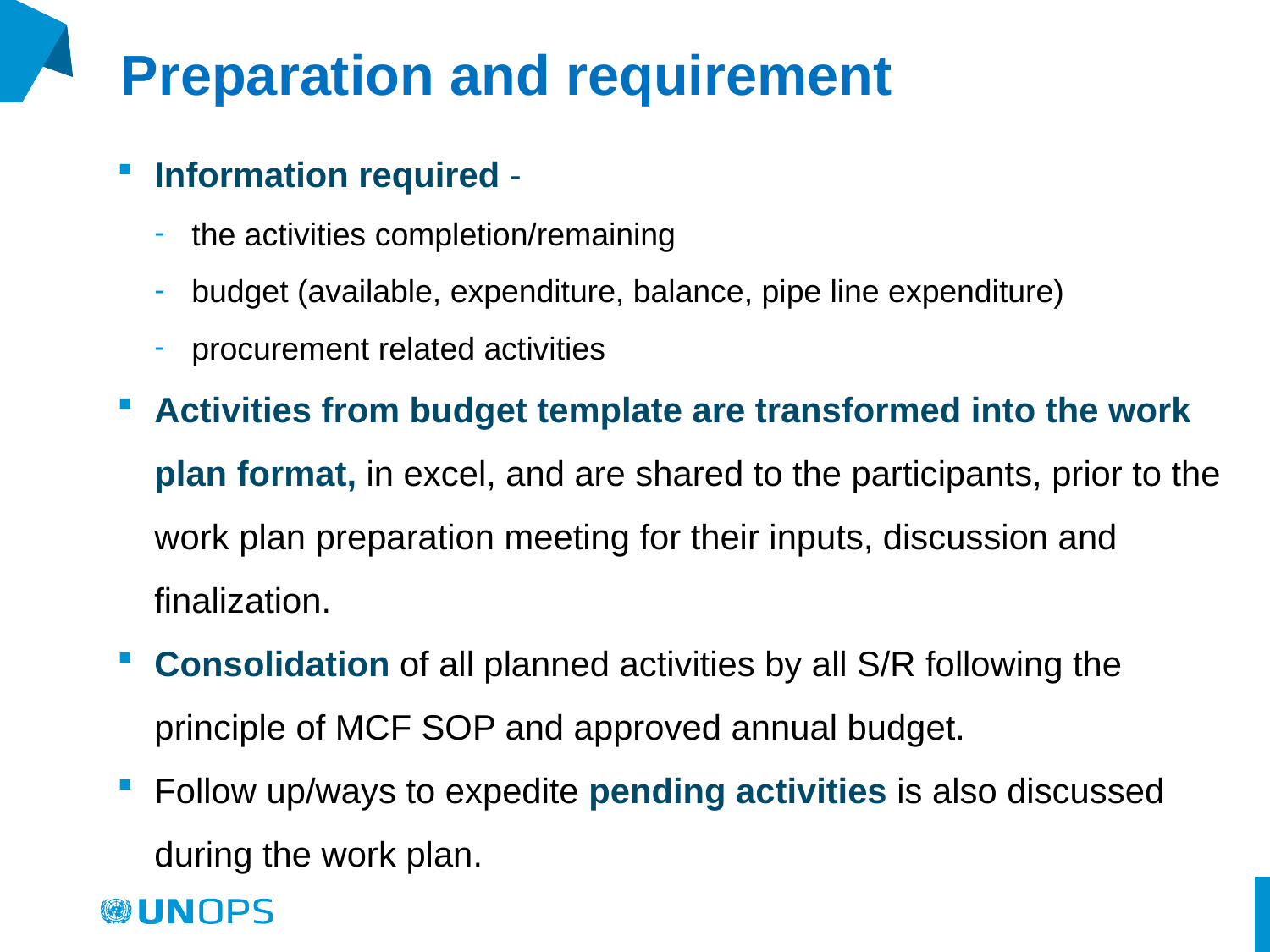

# Preparation and requirement
Information required -
the activities completion/remaining
budget (available, expenditure, balance, pipe line expenditure)
procurement related activities
Activities from budget template are transformed into the work plan format, in excel, and are shared to the participants, prior to the work plan preparation meeting for their inputs, discussion and finalization.
Consolidation of all planned activities by all S/R following the principle of MCF SOP and approved annual budget.
Follow up/ways to expedite pending activities is also discussed during the work plan.